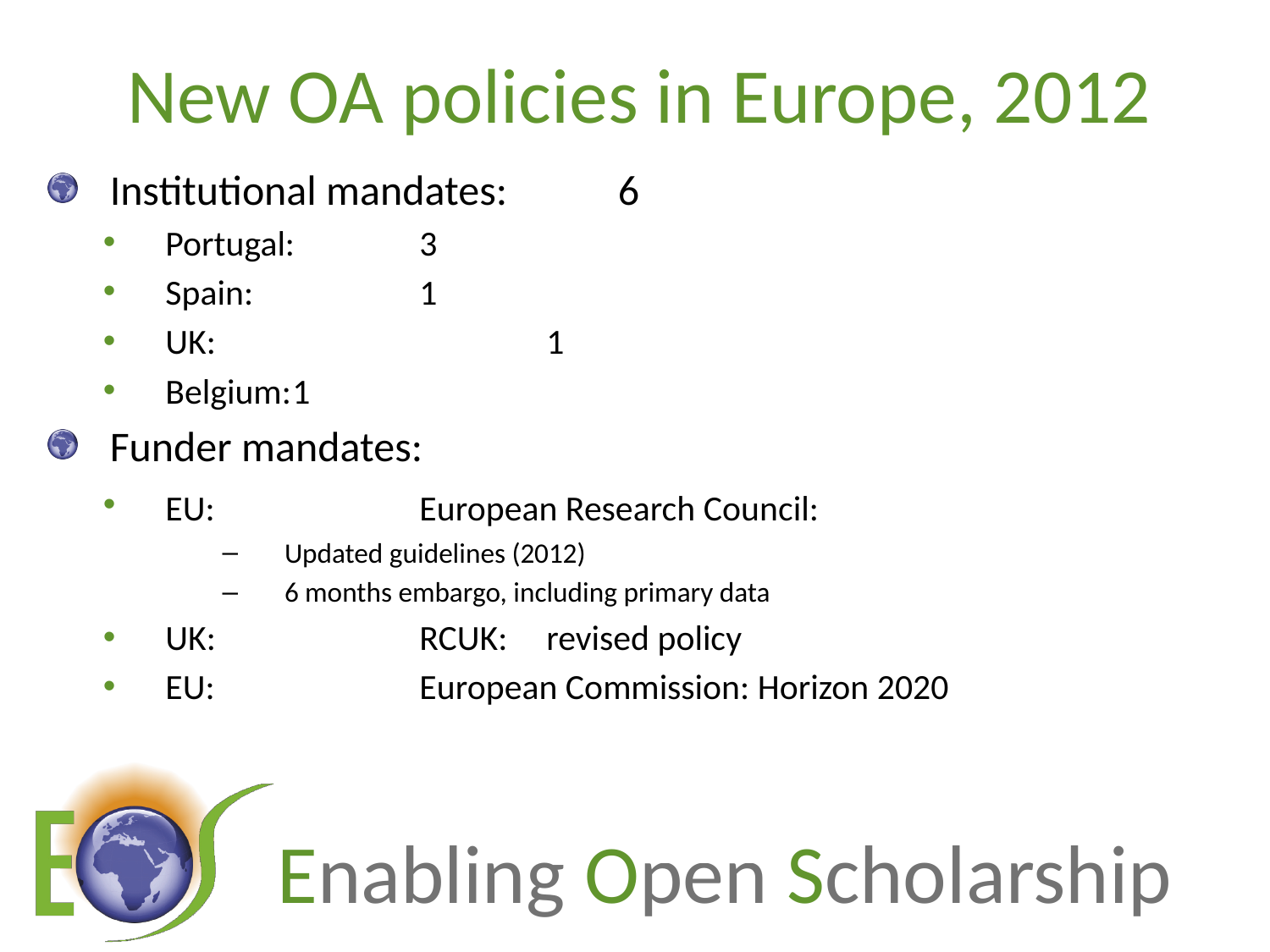

# New OA policies in Europe, 2012
Institutional mandates:	6
Portugal:	3
Spain:		1
UK:			1
Belgium:	1
Funder mandates:
EU: 		European Research Council:
Updated guidelines (2012)
6 months embargo, including primary data
UK:		RCUK:	revised policy
EU:		European Commission: Horizon 2020